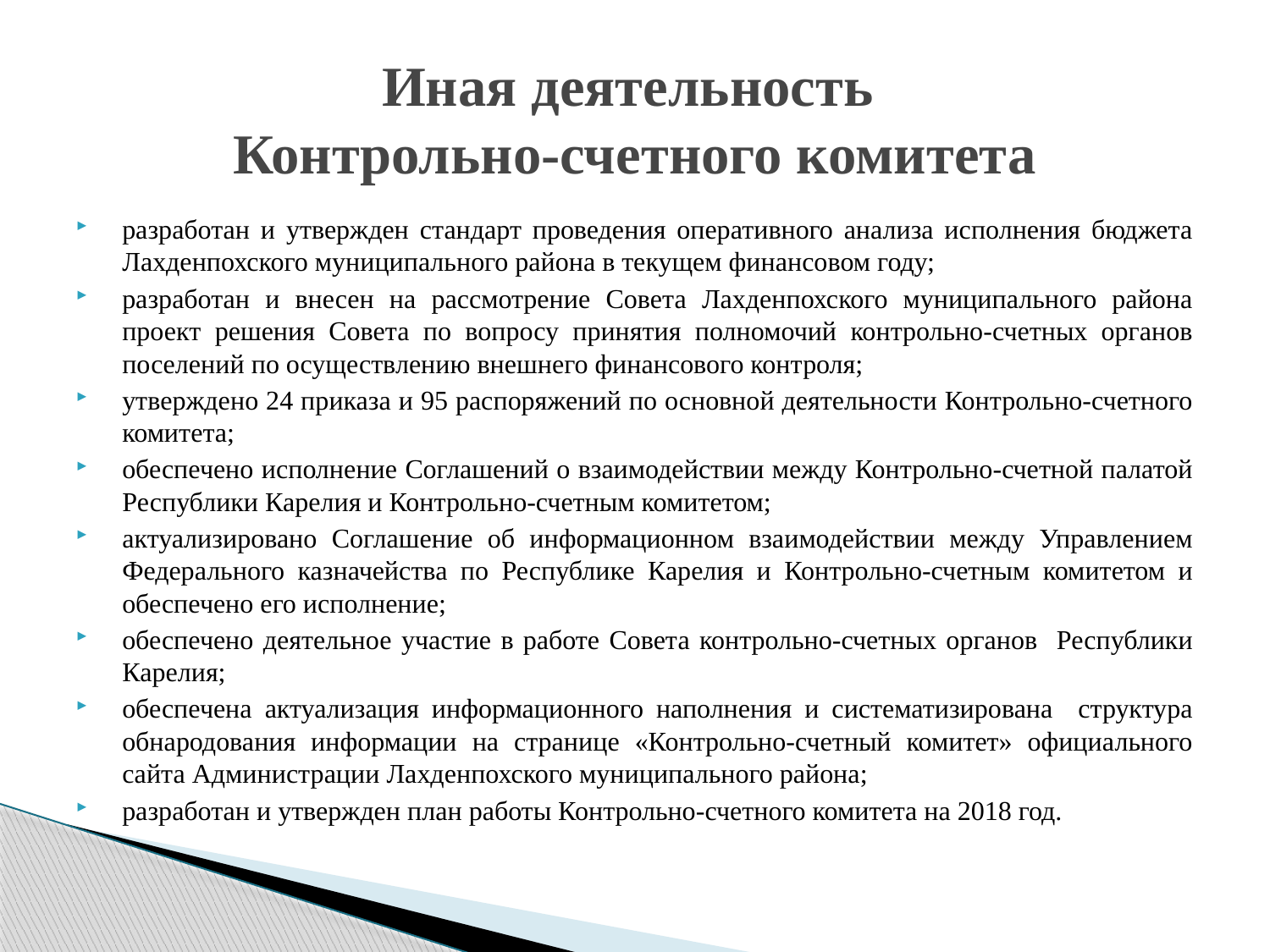

# Иная деятельность Контрольно-счетного комитета
разработан и утвержден стандарт проведения оперативного анализа исполнения бюджета Лахденпохского муниципального района в текущем финансовом году;
разработан и внесен на рассмотрение Совета Лахденпохского муниципального района проект решения Совета по вопросу принятия полномочий контрольно-счетных органов поселений по осуществлению внешнего финансового контроля;
утверждено 24 приказа и 95 распоряжений по основной деятельности Контрольно-счетного комитета;
обеспечено исполнение Соглашений о взаимодействии между Контрольно-счетной палатой Республики Карелия и Контрольно-счетным комитетом;
актуализировано Соглашение об информационном взаимодействии между Управлением Федерального казначейства по Республике Карелия и Контрольно-счетным комитетом и обеспечено его исполнение;
обеспечено деятельное участие в работе Совета контрольно-счетных органов  Республики Карелия;
обеспечена актуализация информационного наполнения и систематизирована  структура обнародования информации на странице «Контрольно-счетный комитет» официального сайта Администрации Лахденпохского муниципального района;
разработан и утвержден план работы Контрольно-счетного комитета на 2018 год.